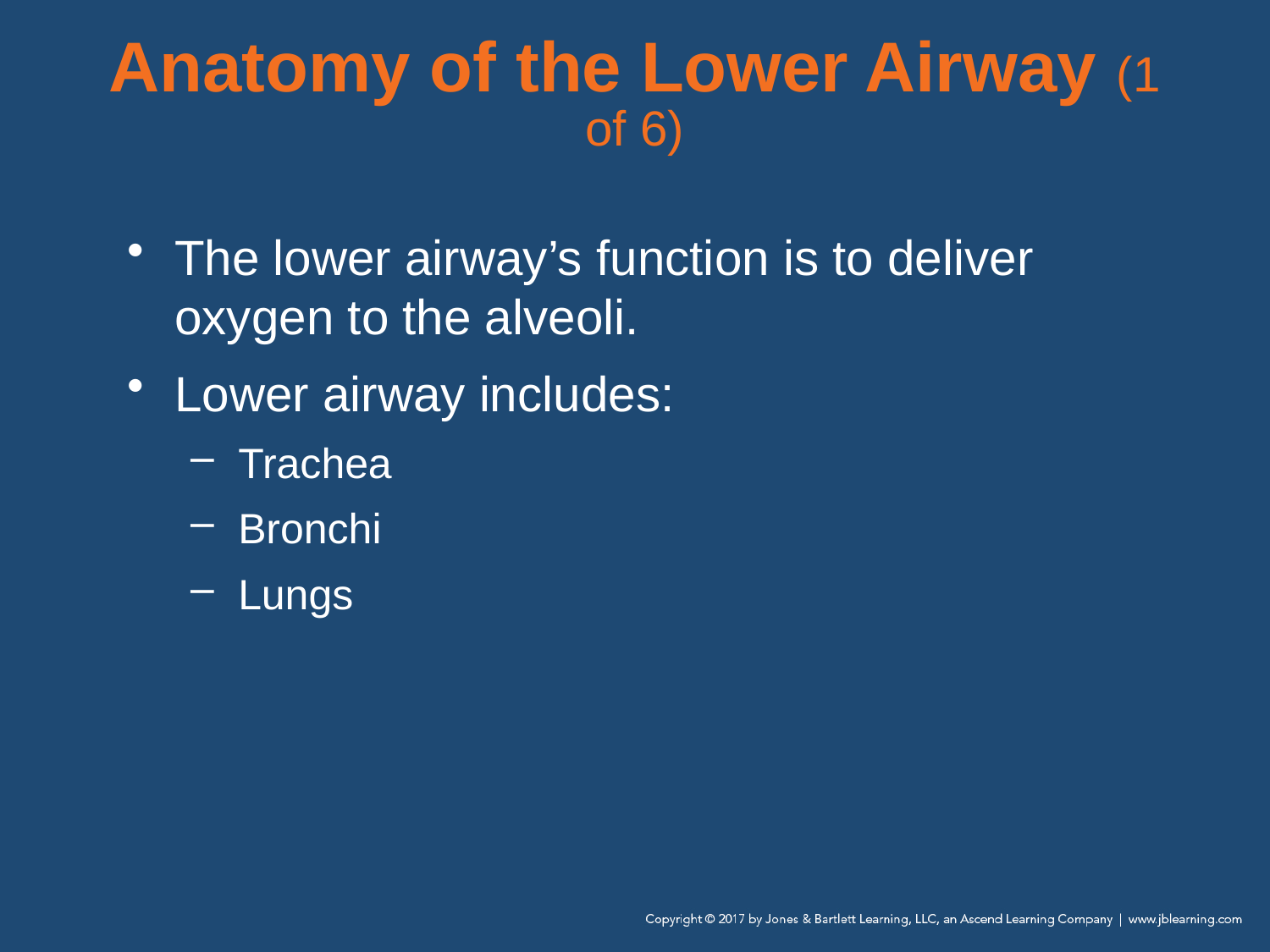

# Anatomy of the Lower Airway (1 of 6)
The lower airway’s function is to deliver oxygen to the alveoli.
Lower airway includes:
Trachea
Bronchi
Lungs